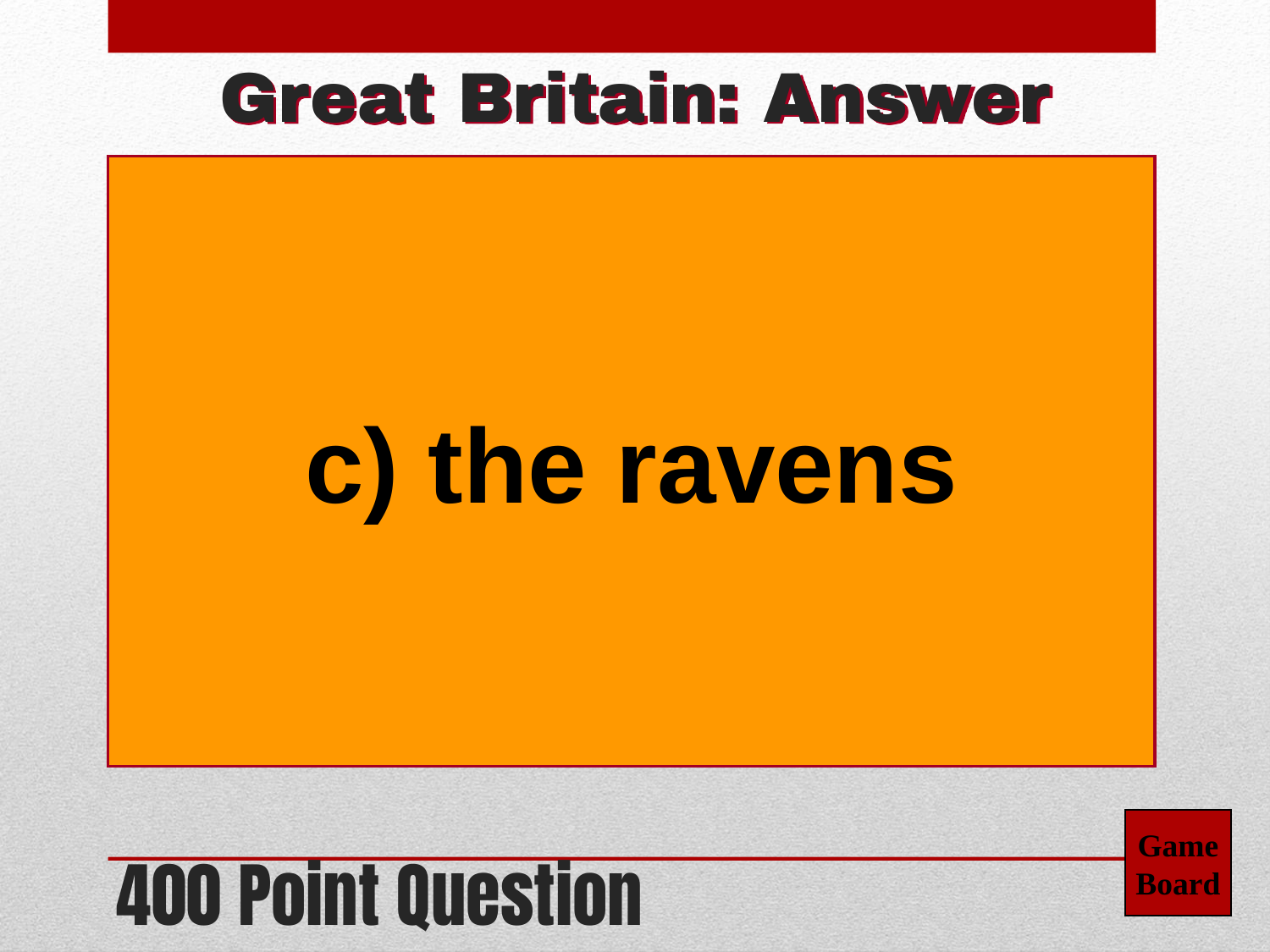

Great Britain: Answer
c) the ravens
Game
Board
400 Point Question